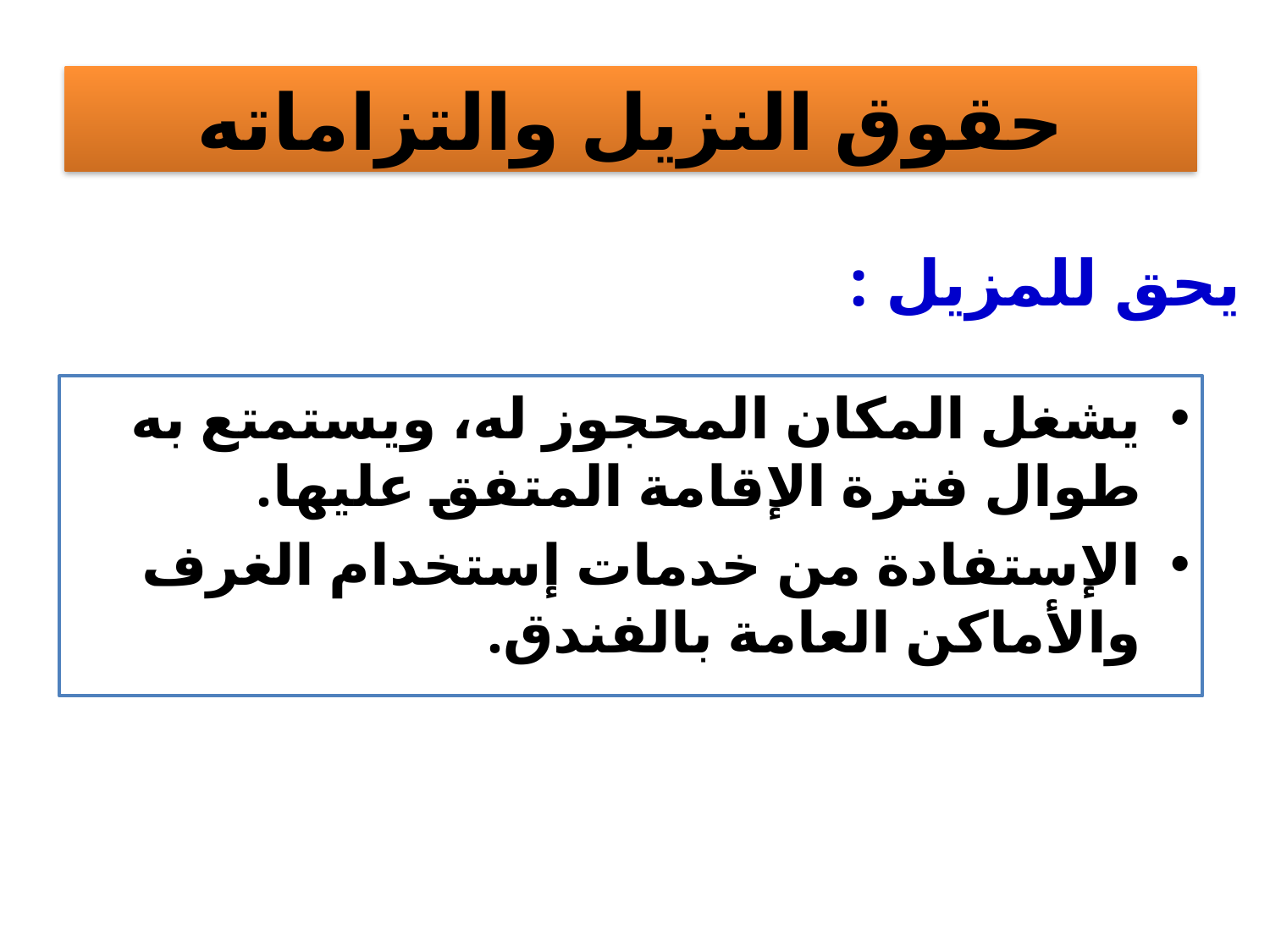

حقوق النزيل والتزاماته
يحق للمزيل :
يشغل المكان المحجوز له، ويستمتع به طوال فترة الإقامة المتفق عليها.
الإستفادة من خدمات إستخدام الغرف والأماكن العامة بالفندق.